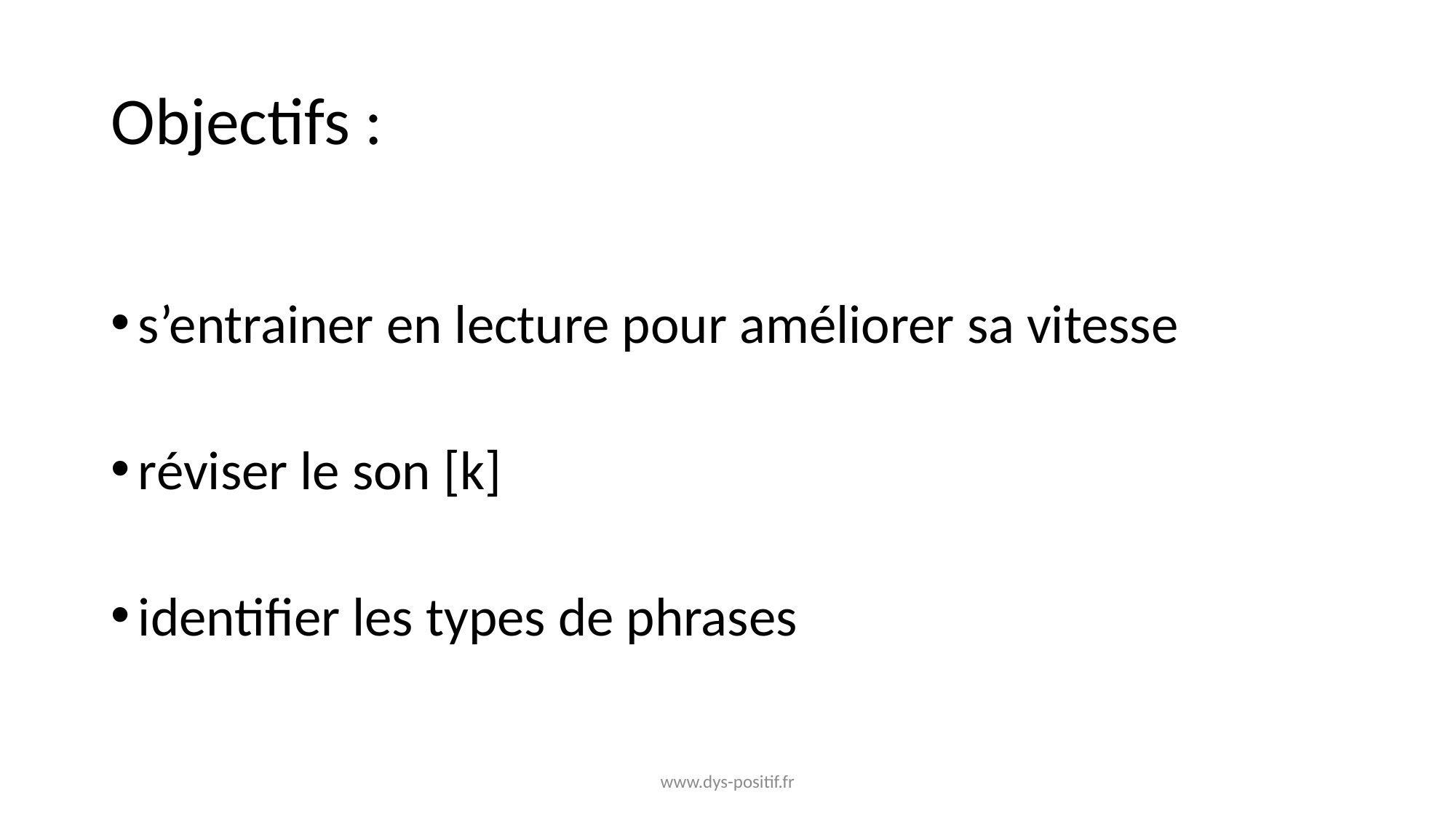

# Objectifs :
s’entrainer en lecture pour améliorer sa vitesse
réviser le son [k]
identifier les types de phrases

www.dys-positif.fr